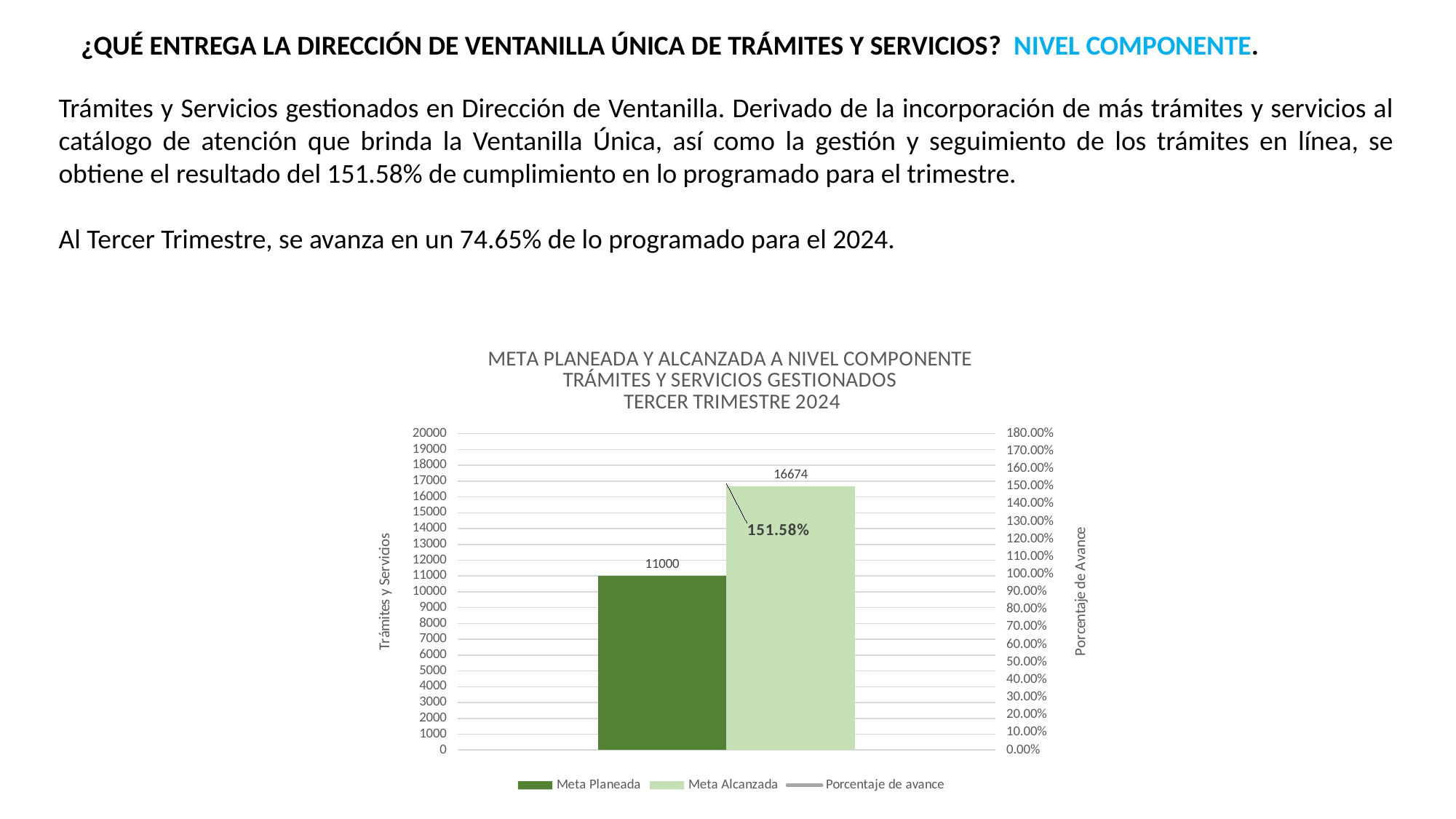

¿QUÉ ENTREGA LA DIRECCIÓN DE VENTANILLA ÚNICA DE TRÁMITES Y SERVICIOS?  NIVEL COMPONENTE.

Trámites y Servicios gestionados en Dirección de Ventanilla. Derivado de la incorporación de más trámites y servicios al catálogo de atención que brinda la Ventanilla Única, así como la gestión y seguimiento de los trámites en línea, se obtiene el resultado del 151.58% de cumplimiento en lo programado para el trimestre.

Al Tercer Trimestre, se avanza en un 74.65% de lo programado para el 2024.

### Chart: META PLANEADA Y ALCANZADA A NIVEL COMPONENTE
TRÁMITES Y SERVICIOS GESTIONADOS
TERCER TRIMESTRE 2024

| Category | Meta Planeada | Meta Alcanzada |  |
|---|---|---|---|
| Trámites y Servicios gestionados | 11000.0 | 16674.0 | 1.5158181818181817 |